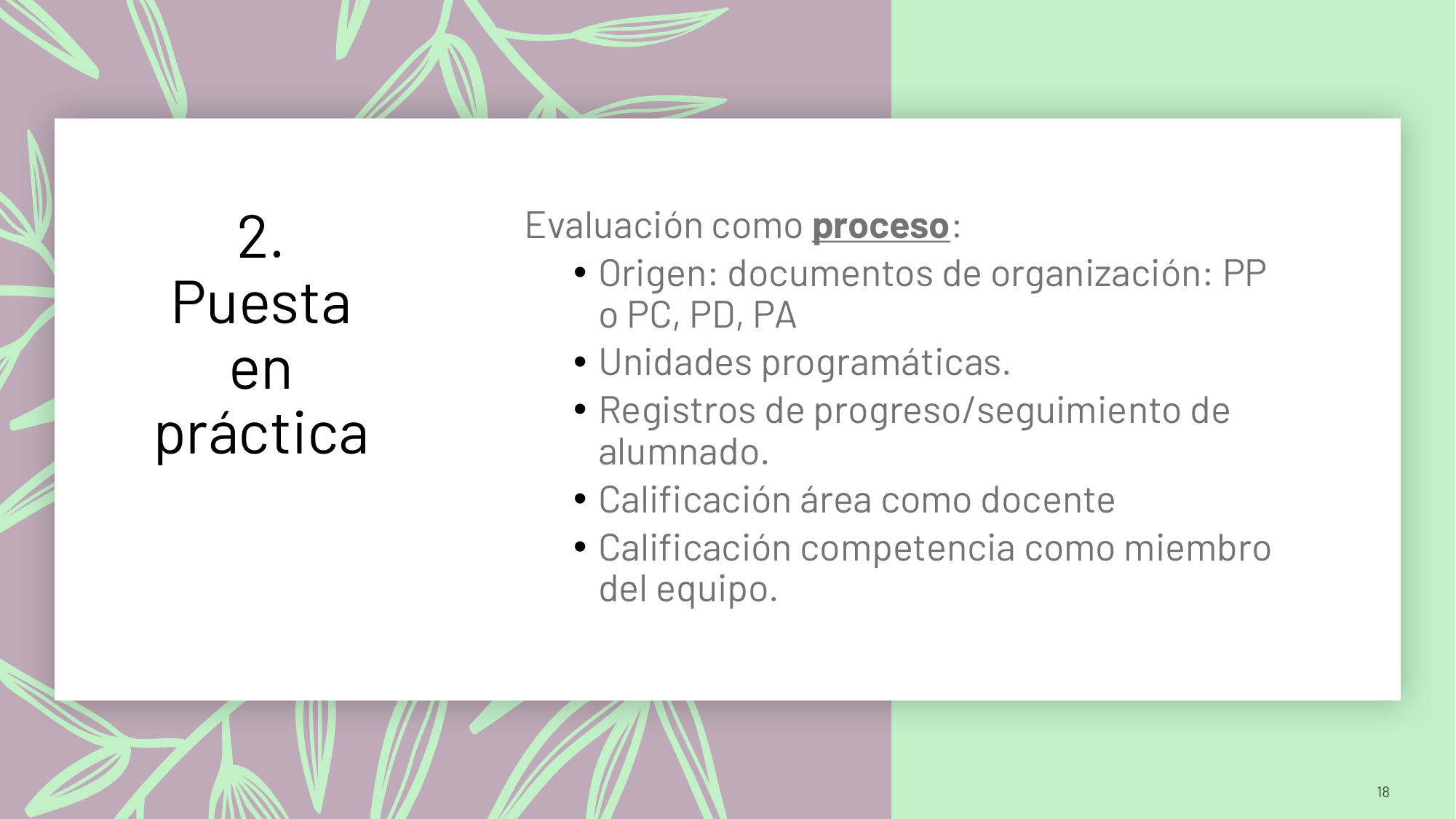

# 2. Puesta en práctica
Evaluación como proceso:
Origen: documentos de organización: PP o PC, PD, PA
Unidades programáticas.
Registros de progreso/seguimiento de alumnado.
Calificación área como docente
Calificación competencia como miembro del equipo.
18